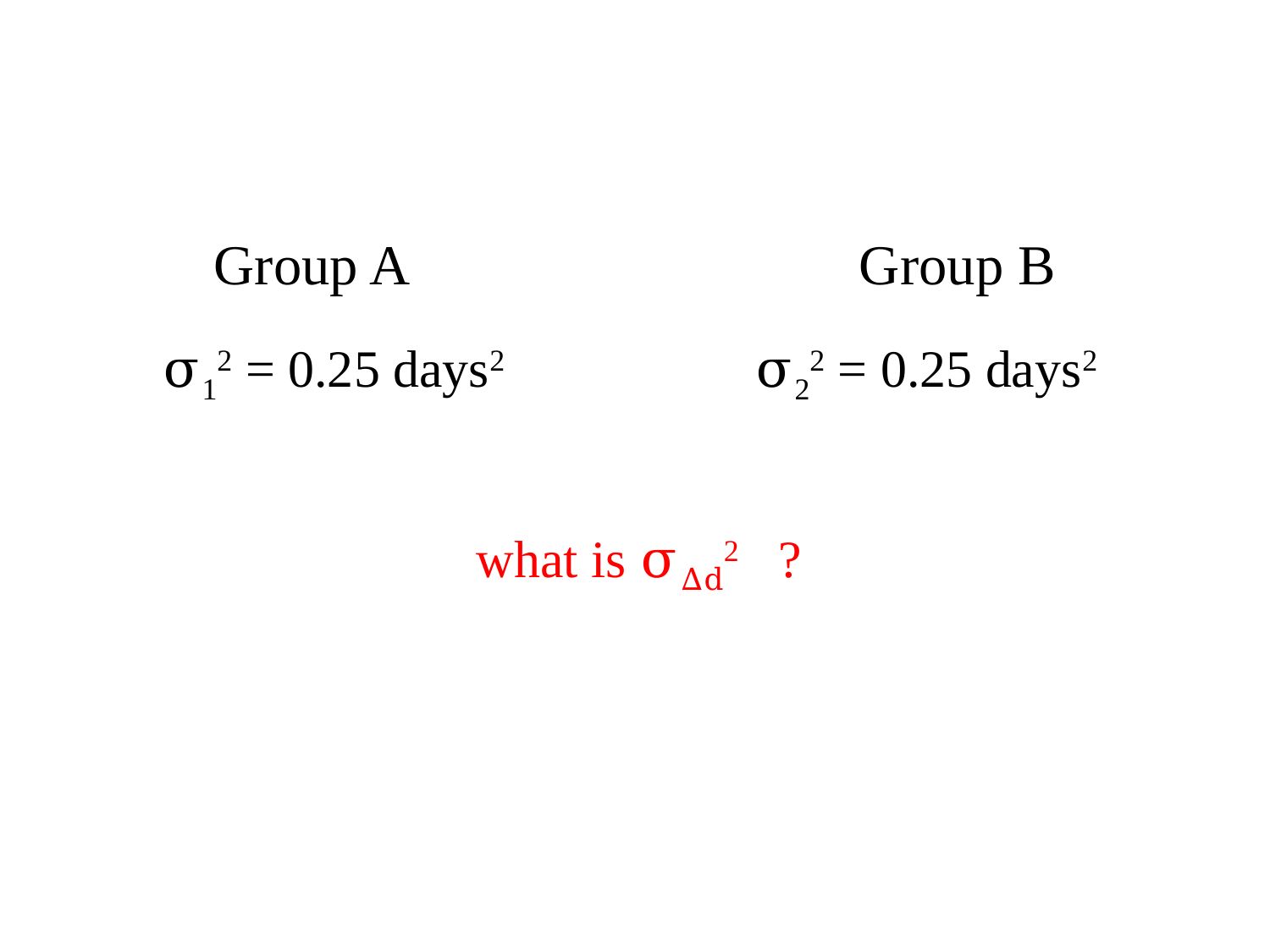

Group A
Group B
σ12 = 0.25 days2
σ22 = 0.25 days2
what is σΔd2   ?